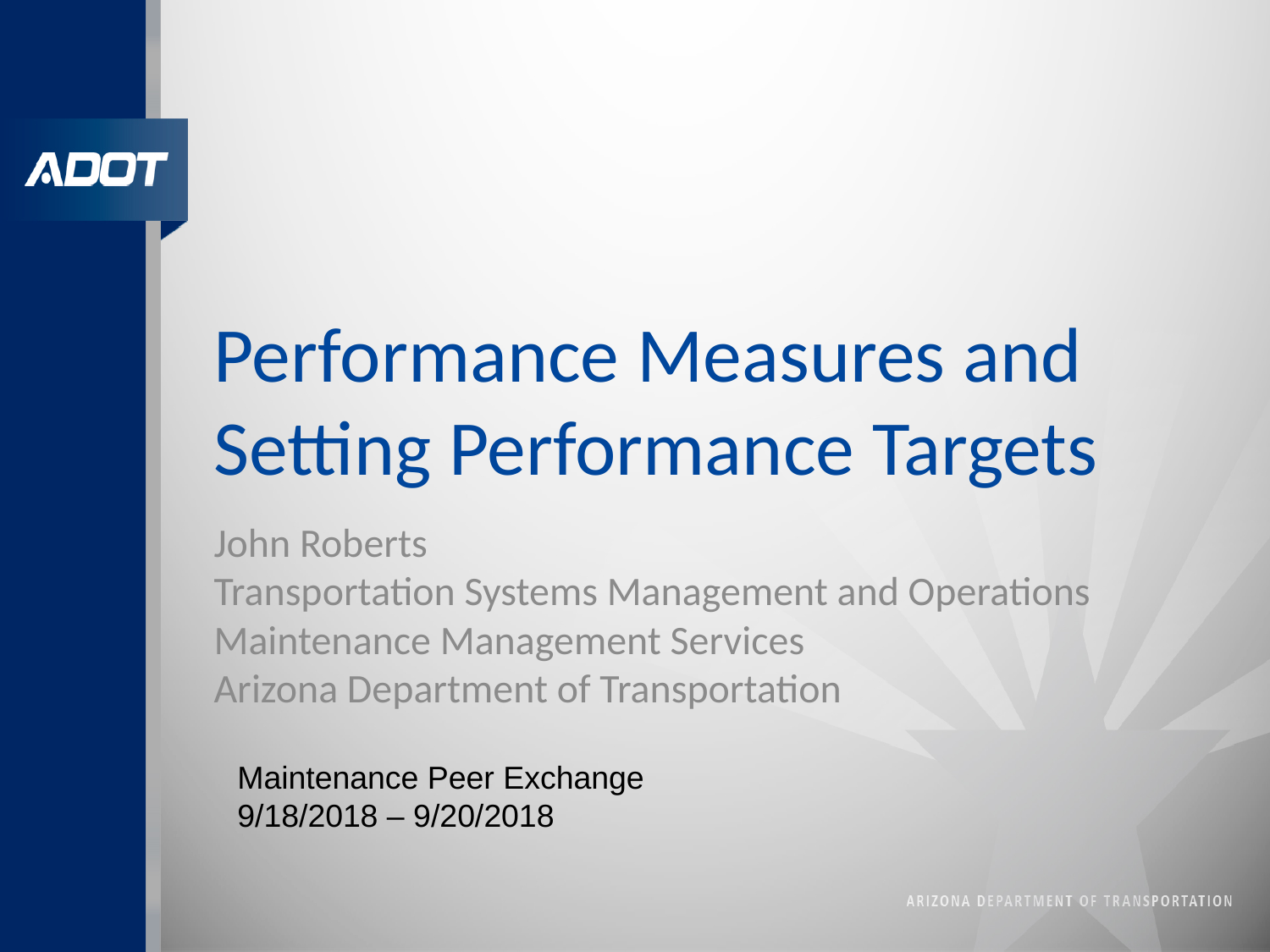

# Performance Measures and Setting Performance Targets
John Roberts
Transportation Systems Management and Operations
Maintenance Management Services
Arizona Department of Transportation

Maintenance Peer Exchange
9/18/2018 – 9/20/2018